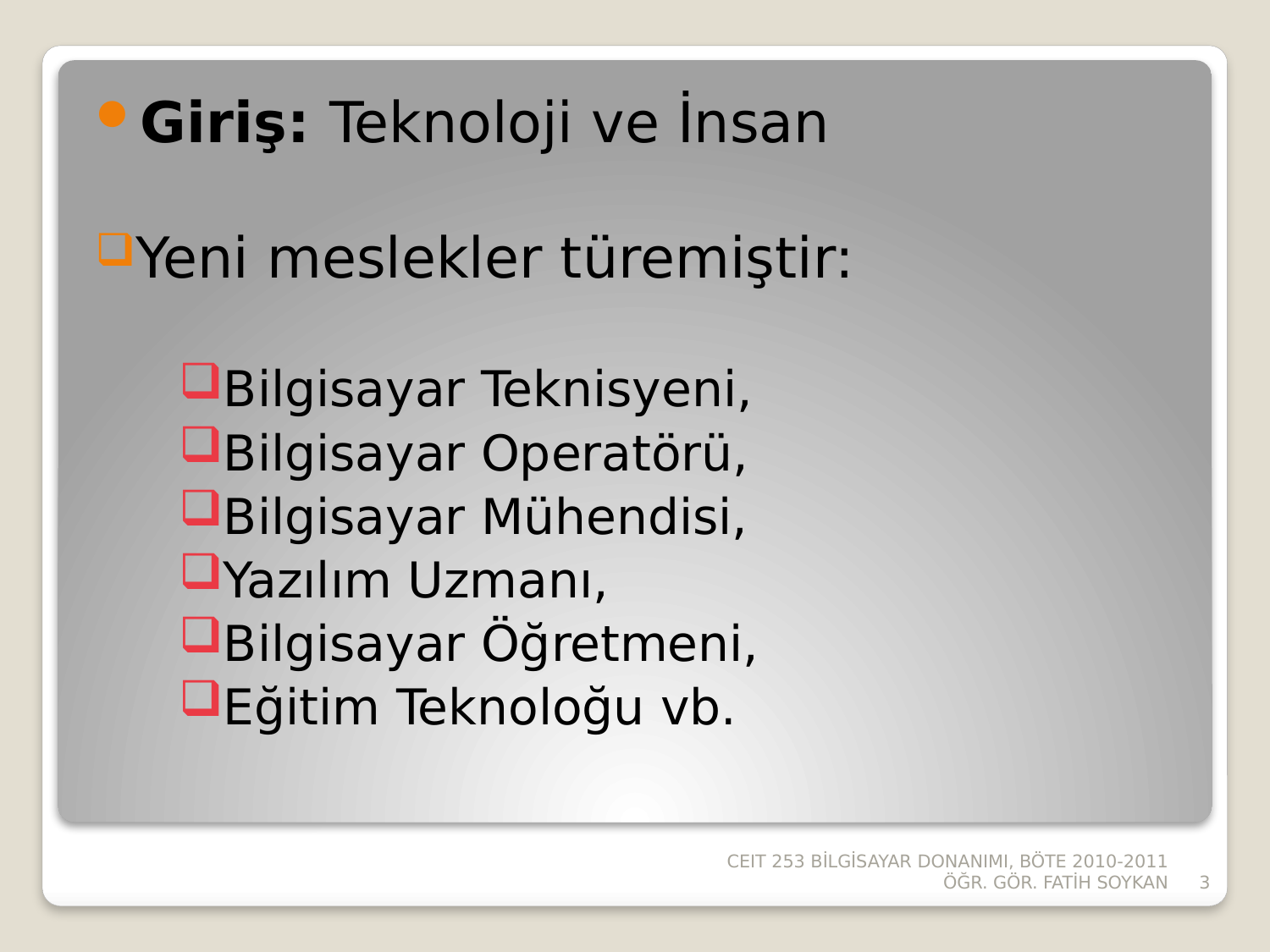

Giriş: Teknoloji ve İnsan

Yeni meslekler türemiştir:

Bilgisayar Teknisyeni,
Bilgisayar Operatörü,
Bilgisayar Mühendisi,
Yazılım Uzmanı,
Bilgisayar Öğretmeni,
Eğitim Teknoloğu vb.

CEIT 253 BİLGİSAYAR DONANIMI, BÖTE 2010-2011 ÖĞR. GÖR. FATİH SOYKAN
3